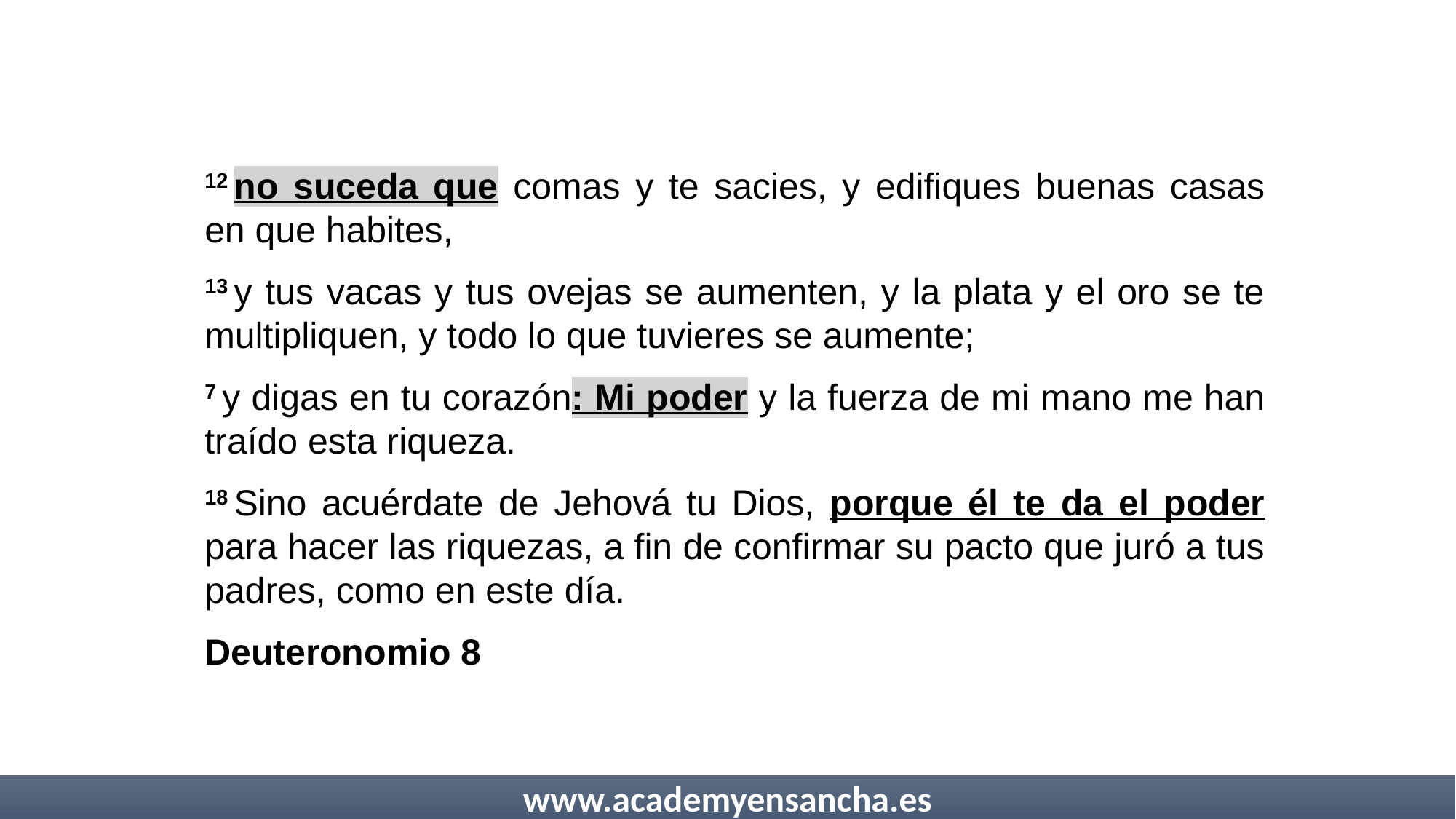

12 no suceda que comas y te sacies, y edifiques buenas casas en que habites,
13 y tus vacas y tus ovejas se aumenten, y la plata y el oro se te multipliquen, y todo lo que tuvieres se aumente;
7 y digas en tu corazón: Mi poder y la fuerza de mi mano me han traído esta riqueza.
18 Sino acuérdate de Jehová tu Dios, porque él te da el poder para hacer las riquezas, a fin de confirmar su pacto que juró a tus padres, como en este día.
Deuteronomio 8